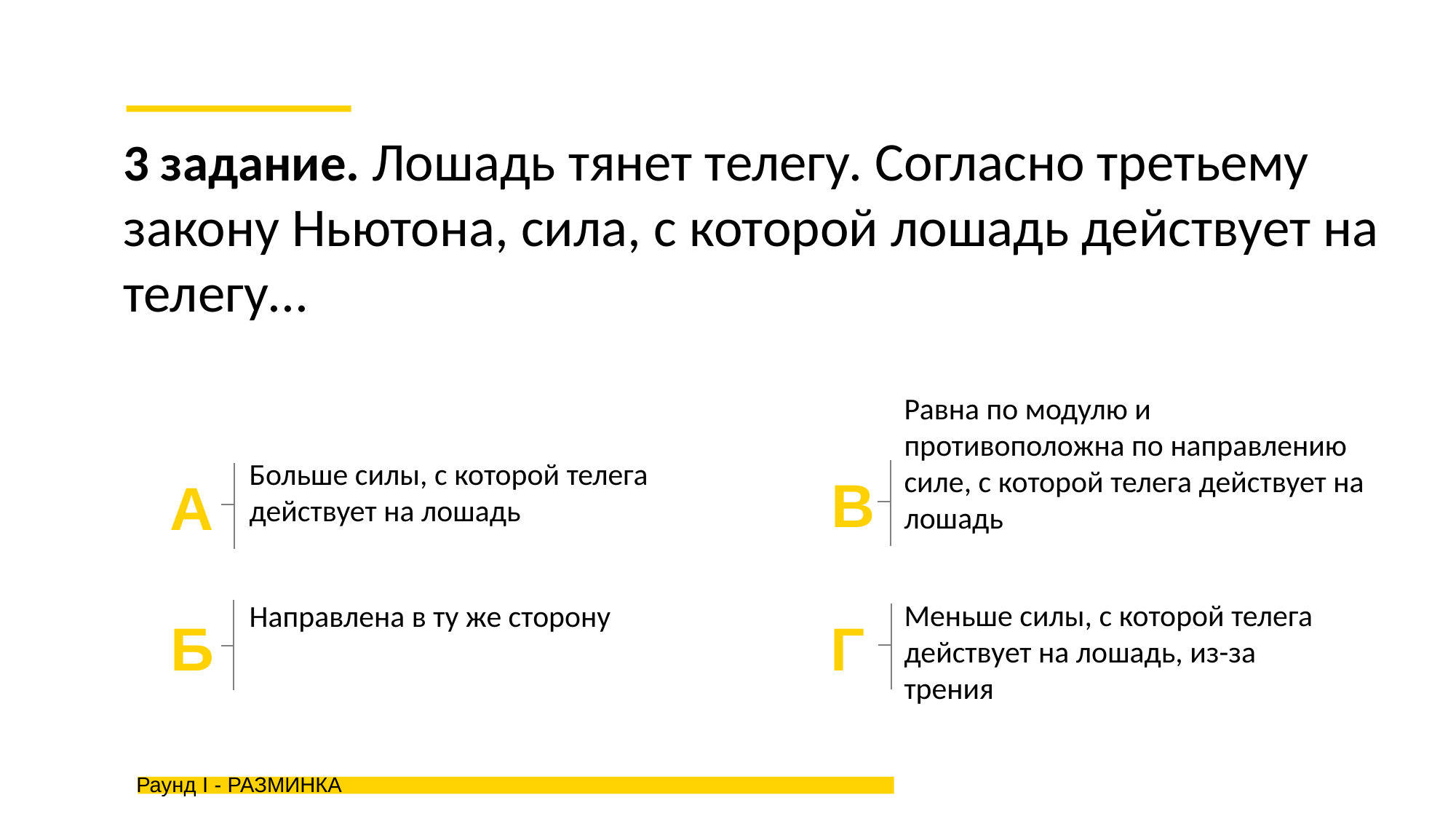

3 задание. Лошадь тянет телегу. Согласно третьему закону Ньютона, сила, с которой лошадь действует на телегу...
Равна по модулю и противоположна по направлению силе, с которой телега действует на лошадь
Больше силы, с которой телега действует на лошадь
В
А
Меньше силы, с которой телега действует на лошадь, из-за трения
Направлена в ту же сторону
Г
Б
11
Раунд I - РАЗМИНКА